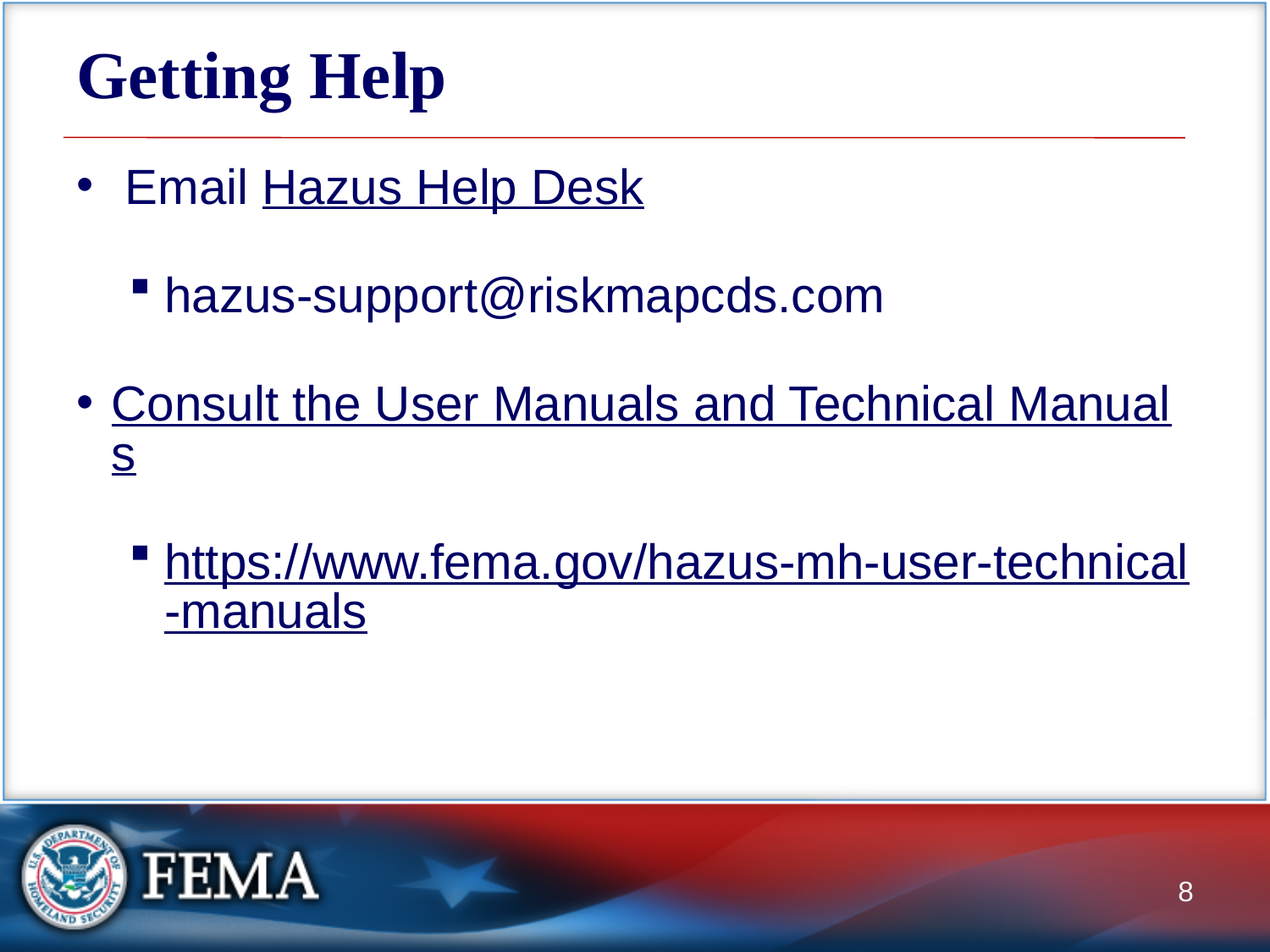

# Getting Help
 Email Hazus Help Desk
hazus-support@riskmapcds.com
Consult the User Manuals and Technical Manuals
https://www.fema.gov/hazus-mh-user-technical-manuals
8